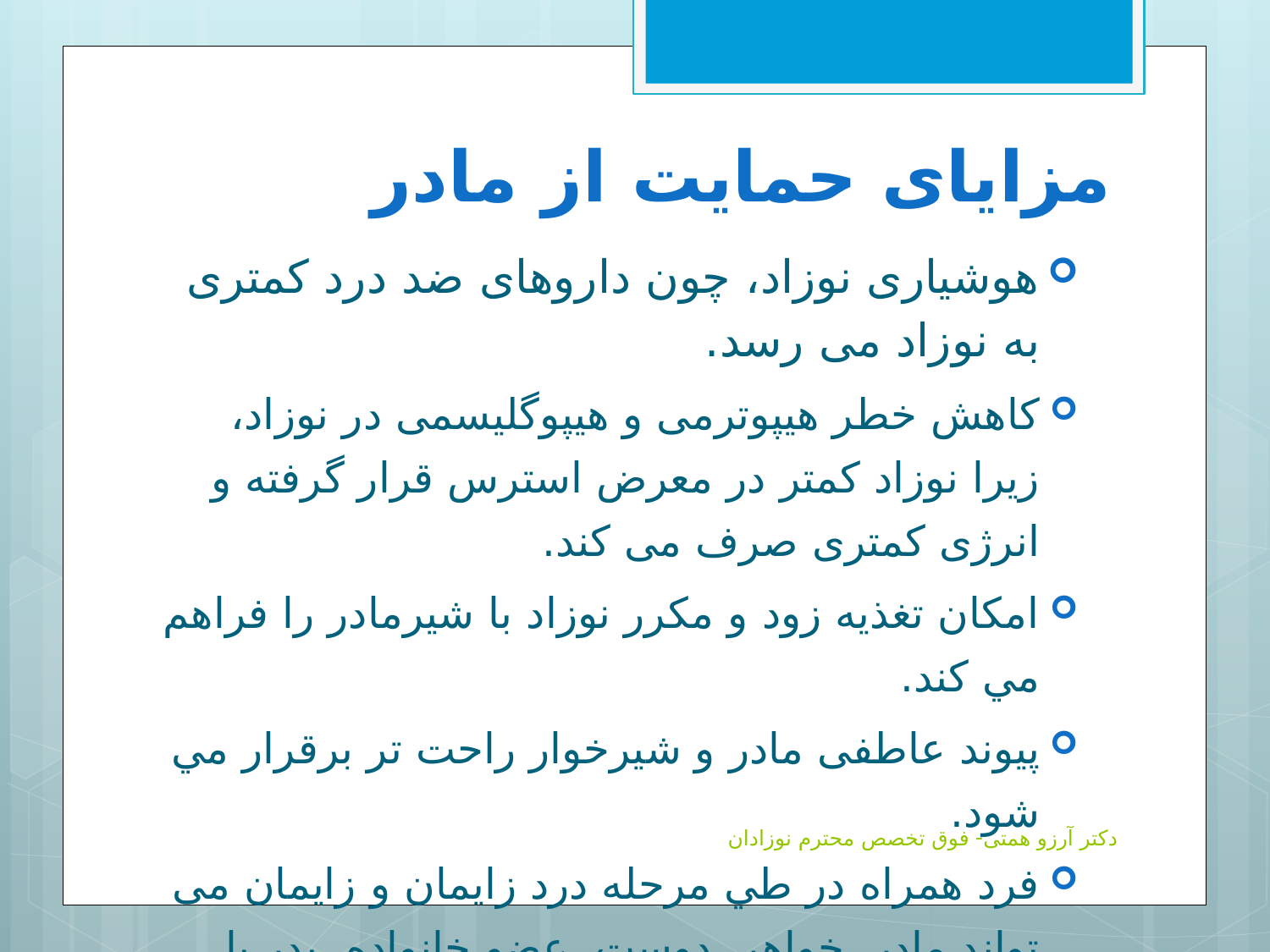

# مزایای حمایت از مادر
هوشیاری نوزاد، چون داروهای ضد درد کمتری به نوزاد می رسد.
کاهش خطر هیپوترمی و هیپوگلیسمی در نوزاد، زيرا نوزاد کمتر در معرض استرس قرار گرفته و انرژی کمتری صرف می کند.
امكان تغذیه زود و مکرر نوزاد با شیرمادر را فراهم مي كند.
پیوند عاطفی مادر و شیرخوار راحت تر برقرار مي شود.
فرد همراه در طي مرحله درد زایمان و زایمان می تواند مادر، خواهر، دوست، عضو خانواده، پدر یا یکی ازكاركنان بخش زایمان باشد.
لازم است که این فرد حمایت گر به طور مداوم در طی زایمان در کنار مادر بماند.
دکتر آرزو همتی- فوق تخصص محترم نوزادان